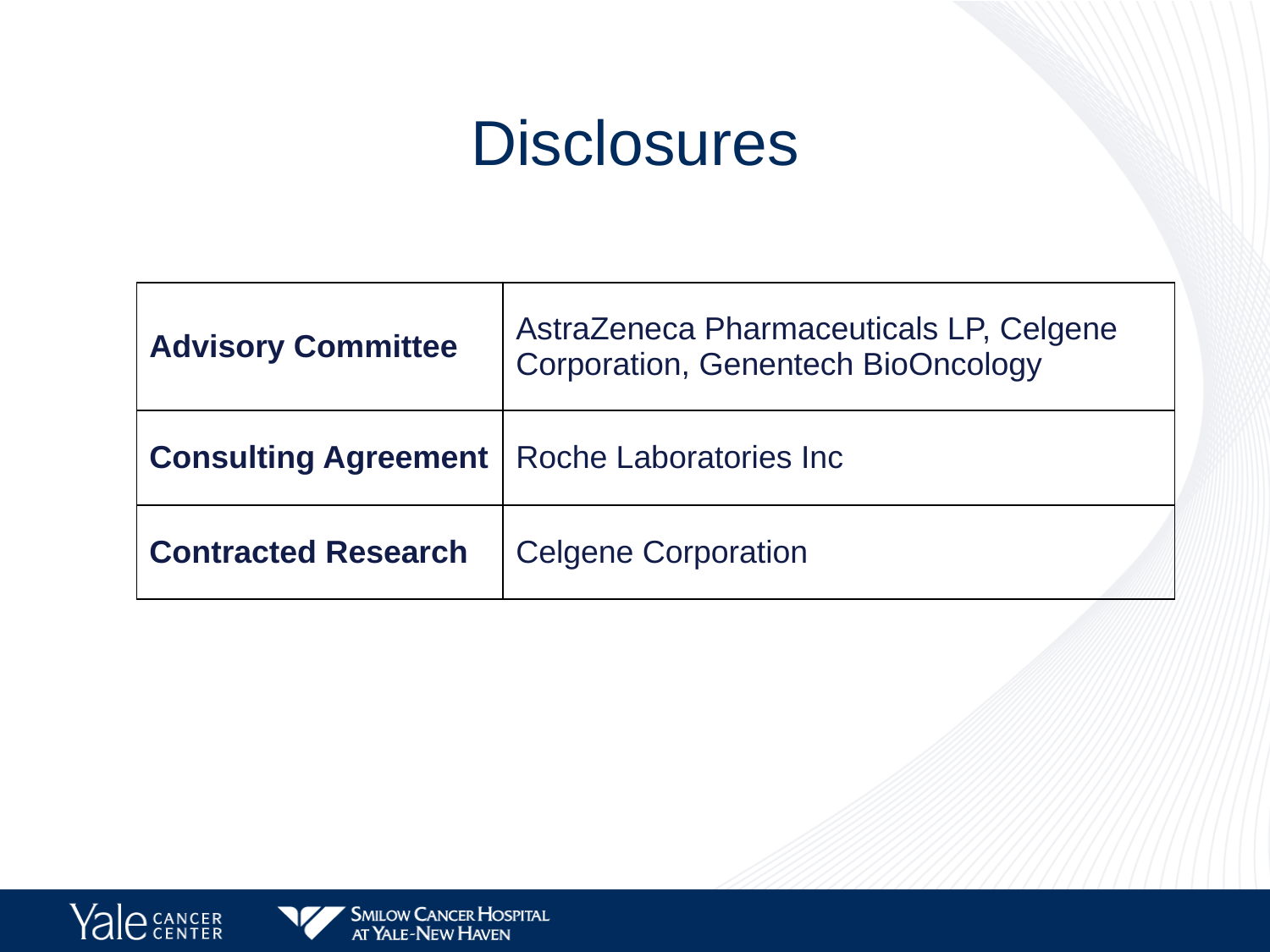

# Disclosures
| Advisory Committee | AstraZeneca Pharmaceuticals LP, Celgene Corporation, Genentech BioOncology |
| --- | --- |
| Consulting Agreement | Roche Laboratories Inc |
| Contracted Research | Celgene Corporation |